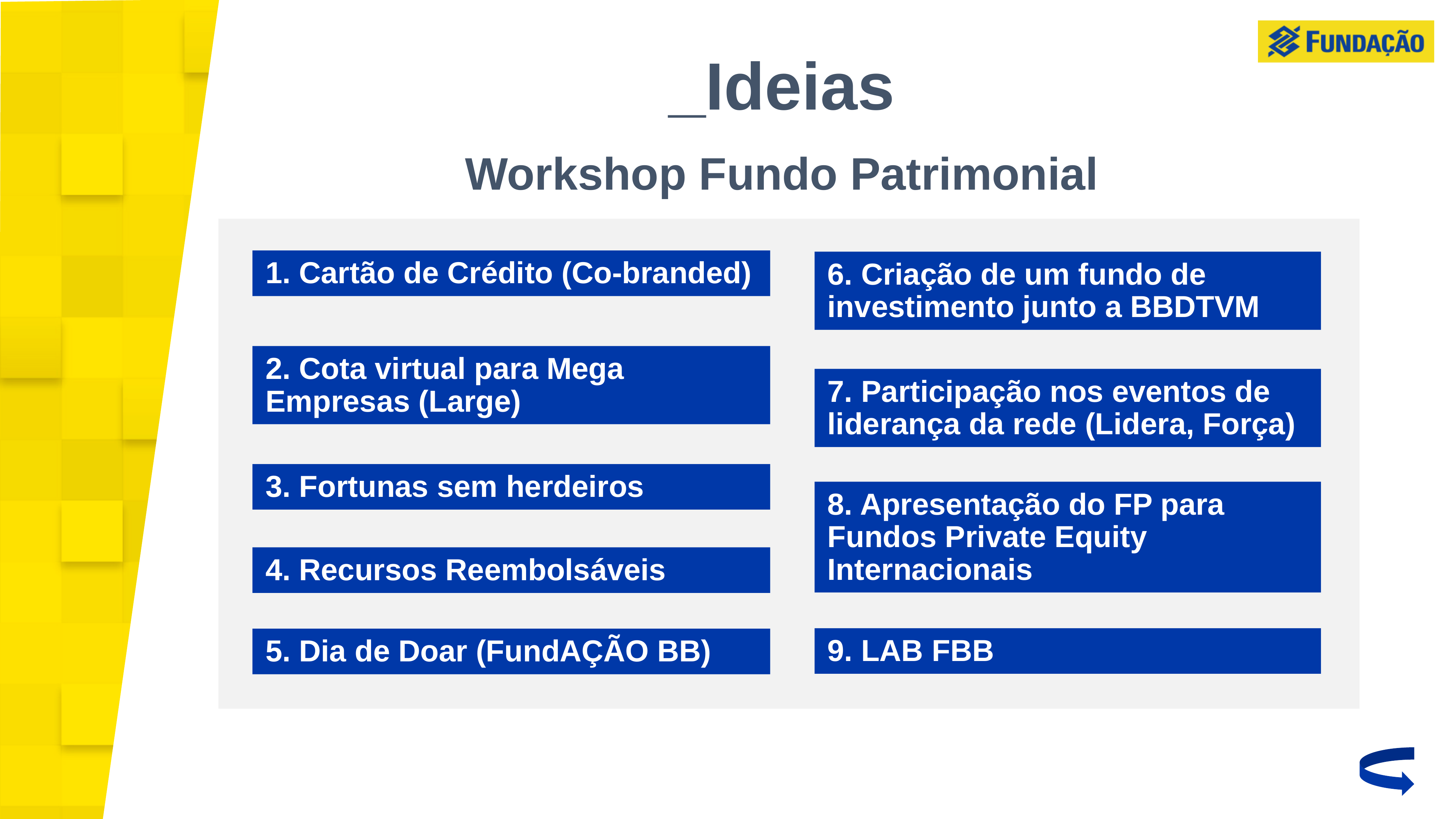

_Ideias
Workshop Fundo Patrimonial

1. Cartão de Crédito (Co-branded)
6. Criação de um fundo de investimento junto a BBDTVM
2. Cota virtual para Mega Empresas (Large)
7. Participação nos eventos de liderança da rede (Lidera, Força)
3. Fortunas sem herdeiros
8. Apresentação do FP para Fundos Private Equity Internacionais
4. Recursos Reembolsáveis
9. LAB FBB
5. Dia de Doar (FundAÇÃO BB)